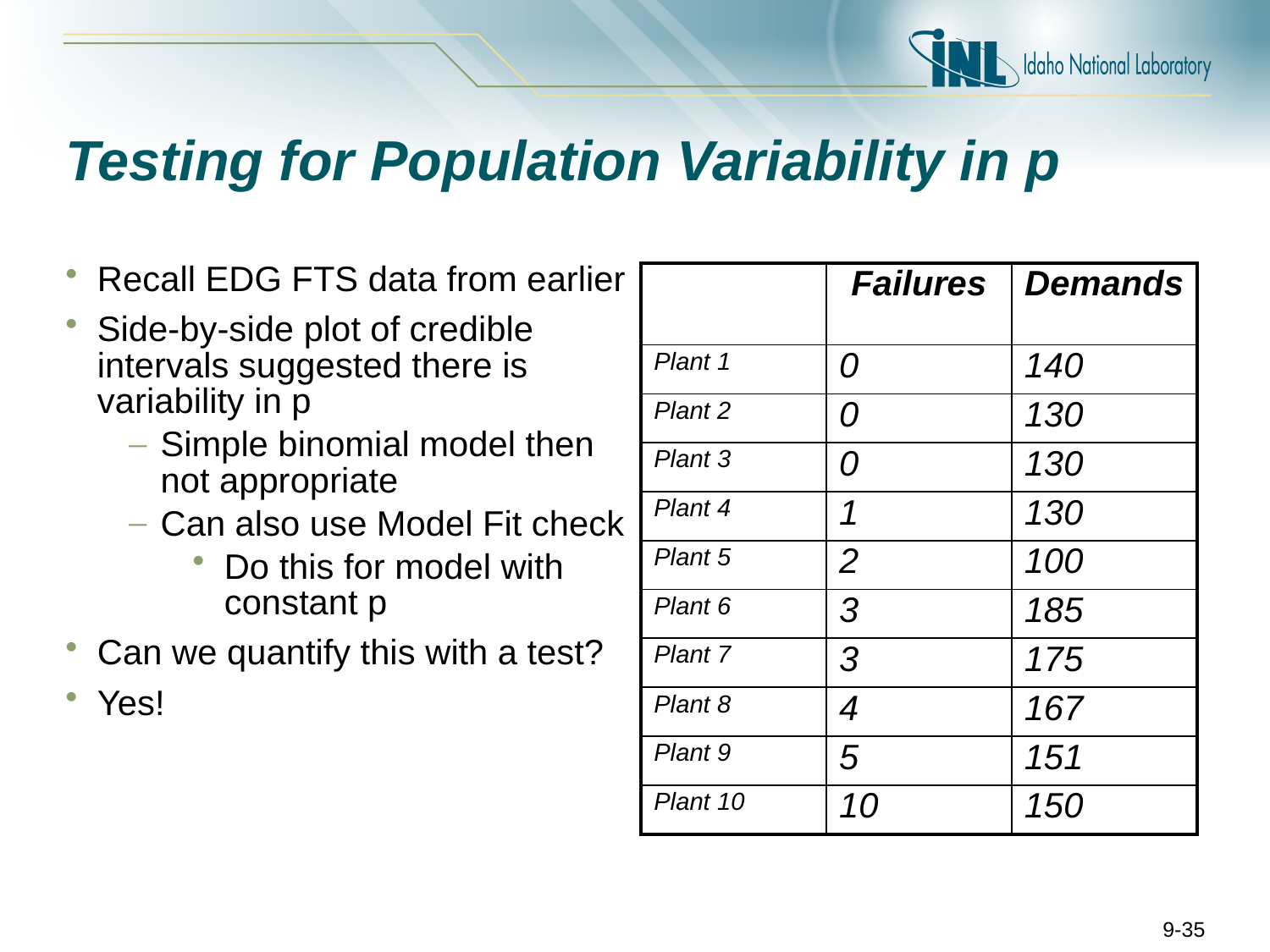

# Testing for Population Variability in p
Recall EDG FTS data from earlier
Side-by-side plot of credible intervals suggested there is variability in p
Simple binomial model then not appropriate
Can also use Model Fit check
Do this for model with constant p
Can we quantify this with a test?
Yes!
|  | Failures | Demands |
| --- | --- | --- |
| Plant 1 | 0 | 140 |
| Plant 2 | 0 | 130 |
| Plant 3 | 0 | 130 |
| Plant 4 | 1 | 130 |
| Plant 5 | 2 | 100 |
| Plant 6 | 3 | 185 |
| Plant 7 | 3 | 175 |
| Plant 8 | 4 | 167 |
| Plant 9 | 5 | 151 |
| Plant 10 | 10 | 150 |
9-35